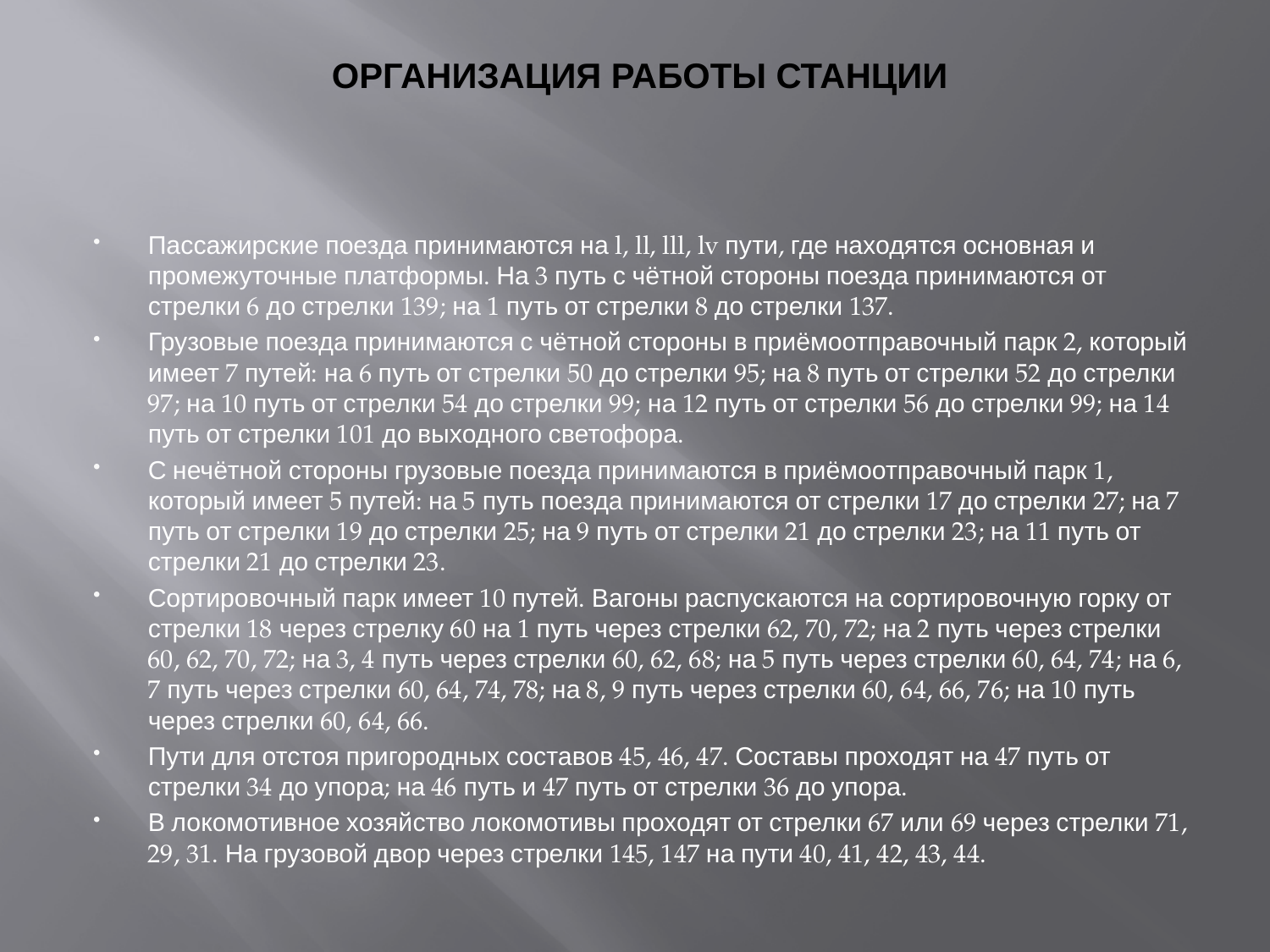

# ОРГАНИЗАЦИЯ РАБОТЫ СТАНЦИИ
Пассажирские поезда принимаются на l, ll, lll, lv пути, где находятся основная и промежуточные платформы. На 3 путь с чётной стороны поезда принимаются от стрелки 6 до стрелки 139; на 1 путь от стрелки 8 до стрелки 137.
Грузовые поезда принимаются с чётной стороны в приёмоотправочный парк 2, который имеет 7 путей: на 6 путь от стрелки 50 до стрелки 95; на 8 путь от стрелки 52 до стрелки 97; на 10 путь от стрелки 54 до стрелки 99; на 12 путь от стрелки 56 до стрелки 99; на 14 путь от стрелки 101 до выходного светофора.
С нечётной стороны грузовые поезда принимаются в приёмоотправочный парк 1, который имеет 5 путей: на 5 путь поезда принимаются от стрелки 17 до стрелки 27; на 7 путь от стрелки 19 до стрелки 25; на 9 путь от стрелки 21 до стрелки 23; на 11 путь от стрелки 21 до стрелки 23.
Сортировочный парк имеет 10 путей. Вагоны распускаются на сортировочную горку от стрелки 18 через стрелку 60 на 1 путь через стрелки 62, 70, 72; на 2 путь через стрелки 60, 62, 70, 72; на 3, 4 путь через стрелки 60, 62, 68; на 5 путь через стрелки 60, 64, 74; на 6, 7 путь через стрелки 60, 64, 74, 78; на 8, 9 путь через стрелки 60, 64, 66, 76; на 10 путь через стрелки 60, 64, 66.
Пути для отстоя пригородных составов 45, 46, 47. Составы проходят на 47 путь от стрелки 34 до упора; на 46 путь и 47 путь от стрелки 36 до упора.
В локомотивное хозяйство локомотивы проходят от стрелки 67 или 69 через стрелки 71, 29, 31. На грузовой двор через стрелки 145, 147 на пути 40, 41, 42, 43, 44.